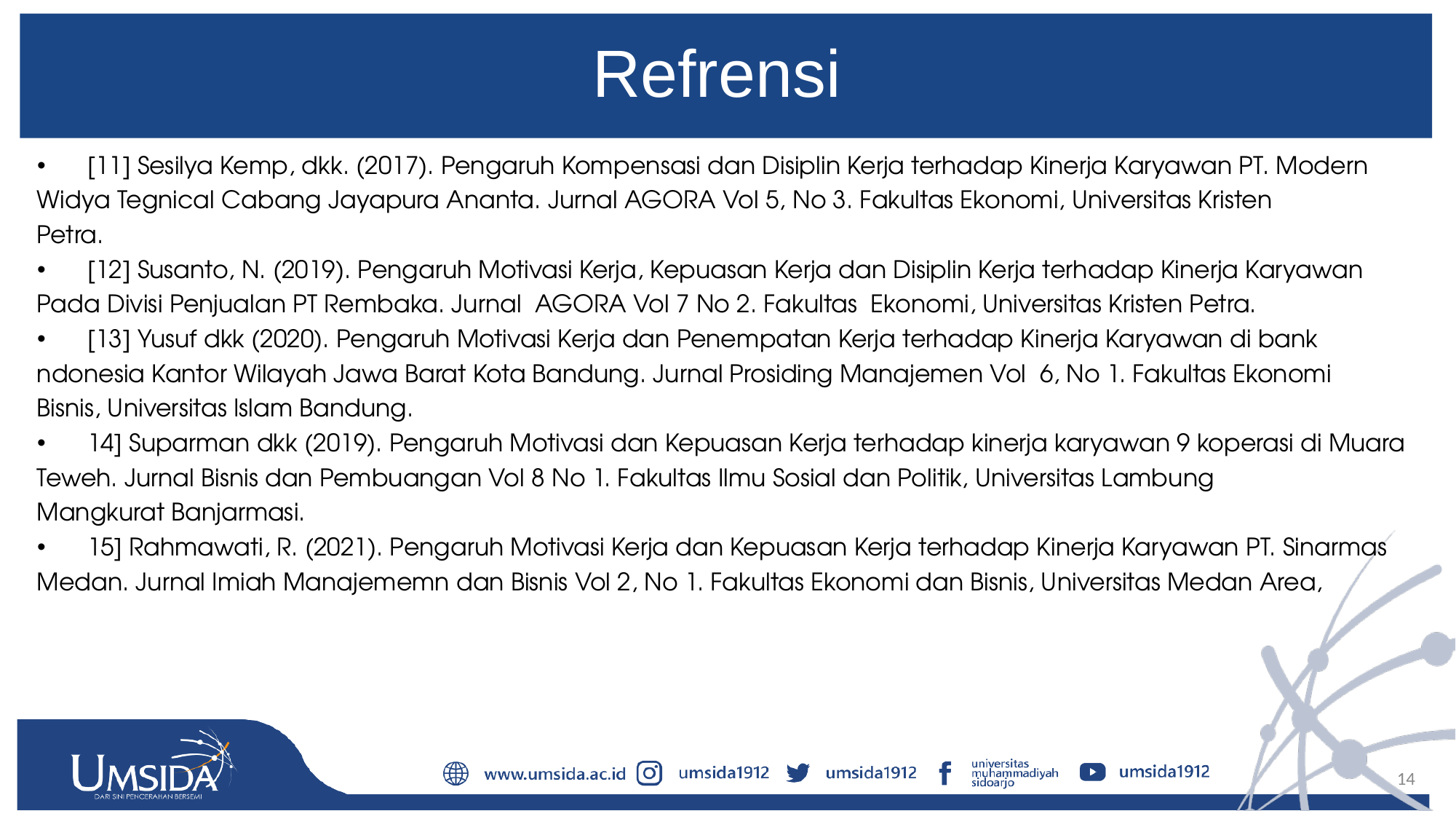

# Refrensi
[11] Sesilya Kemp, dkk. (2017). Pengaruh Kompensasi dan Disiplin Kerja terhadap Kinerja Karyawan PT. Modern
Widya Tegnical Cabang Jayapura Ananta. Jurnal AGORA Vol 5, No 3. Fakultas Ekonomi, Universitas Kristen
Petra.
[12] Susanto, N. (2019). Pengaruh Motivasi Kerja, Kepuasan Kerja dan Disiplin Kerja terhadap Kinerja Karyawan
Pada Divisi Penjualan PT Rembaka. Jurnal  AGORA Vol 7 No 2. Fakultas  Ekonomi, Universitas Kristen Petra.
[13] Yusuf dkk (2020). Pengaruh Motivasi Kerja dan Penempatan Kerja terhadap Kinerja Karyawan di bank
ndonesia Kantor Wilayah Jawa Barat Kota Bandung. Jurnal Prosiding Manajemen Vol  6, No 1. Fakultas Ekonomi
Bisnis, Universitas Islam Bandung.
14] Suparman dkk (2019). Pengaruh Motivasi dan Kepuasan Kerja terhadap kinerja karyawan 9 koperasi di Muara
Teweh. Jurnal Bisnis dan Pembuangan Vol 8 No 1. Fakultas Ilmu Sosial dan Politik, Universitas Lambung
Mangkurat Banjarmasi.
15] Rahmawati, R. (2021). Pengaruh Motivasi Kerja dan Kepuasan Kerja terhadap Kinerja Karyawan PT. Sinarmas
Medan. Jurnal Imiah Manajememn dan Bisnis Vol 2, No 1. Fakultas Ekonomi dan Bisnis, Universitas Medan Area,